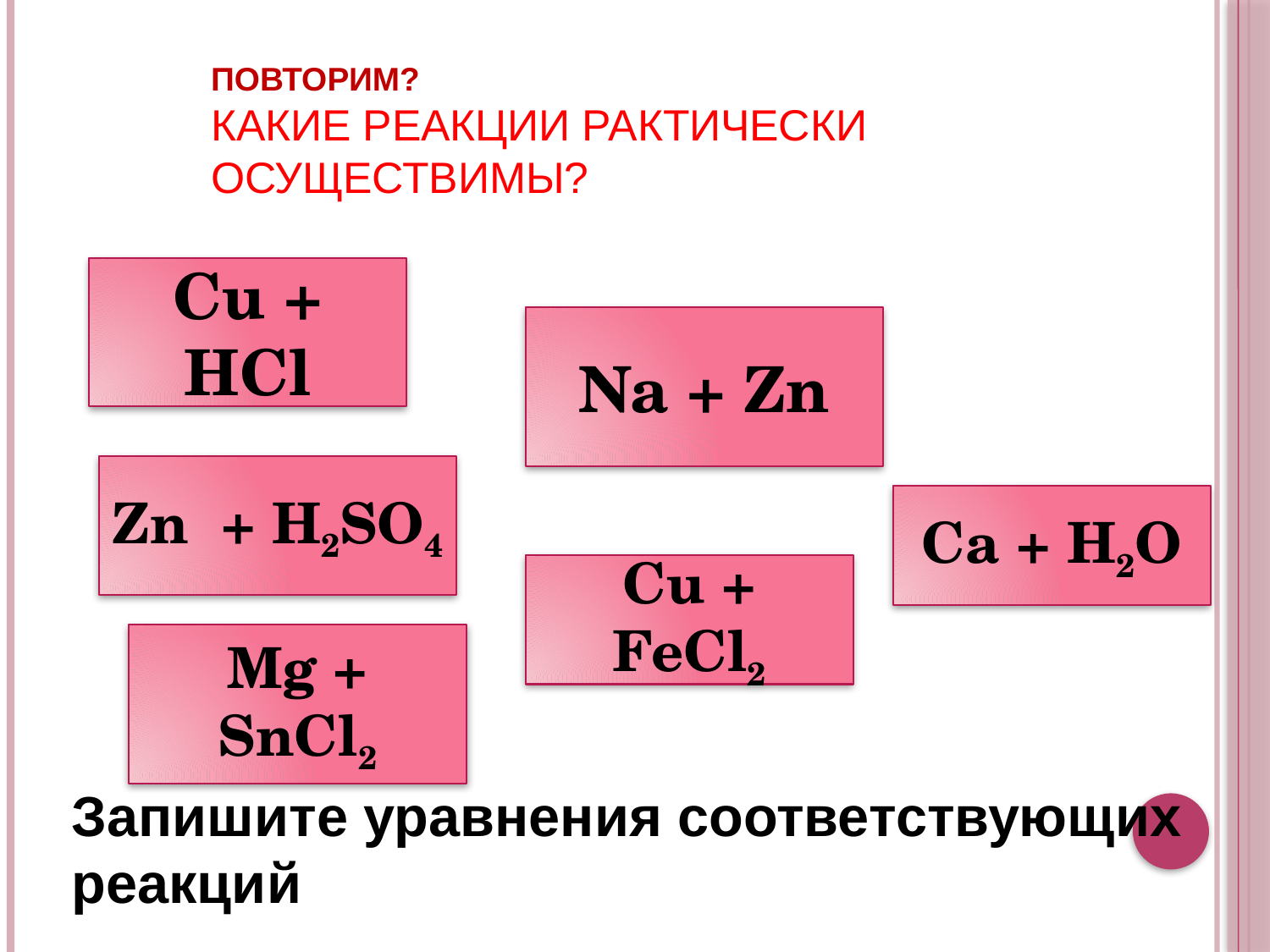

# Повторим? Какие реакции рактически осуществимы?

Cu + HCl
Na + Zn
Zn  + H2SO4
Ca + H2O
Cu + FeCl2
Mg + SnCl2
Запишите уравнения соответствующих реакций